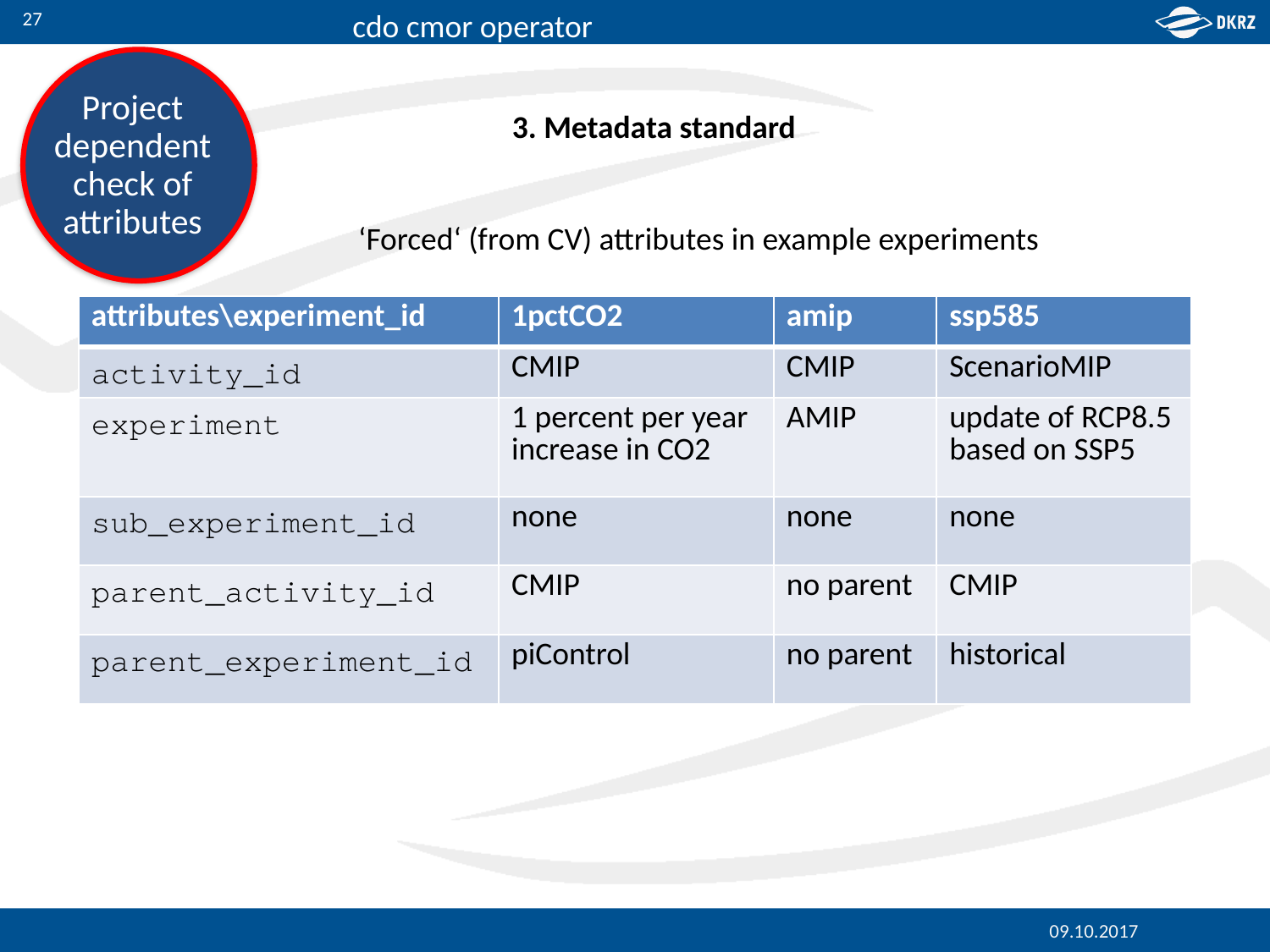

27

Project dependent check of attributes
3. Metadata standard

‘Forced‘ (from CV) attributes in example experiments
| attributes\experiment\_id | 1pctCO2 | amip | ssp585 |
| --- | --- | --- | --- |
| activity\_id | CMIP | CMIP | ScenarioMIP |
| experiment | 1 percent per year increase in CO2 | AMIP | update of RCP8.5 based on SSP5 |
| sub\_experiment\_id | none | none | none |
| parent\_activity\_id | CMIP | no parent | CMIP |
| parent\_experiment\_id | piControl | no parent | historical |
09.10.2017